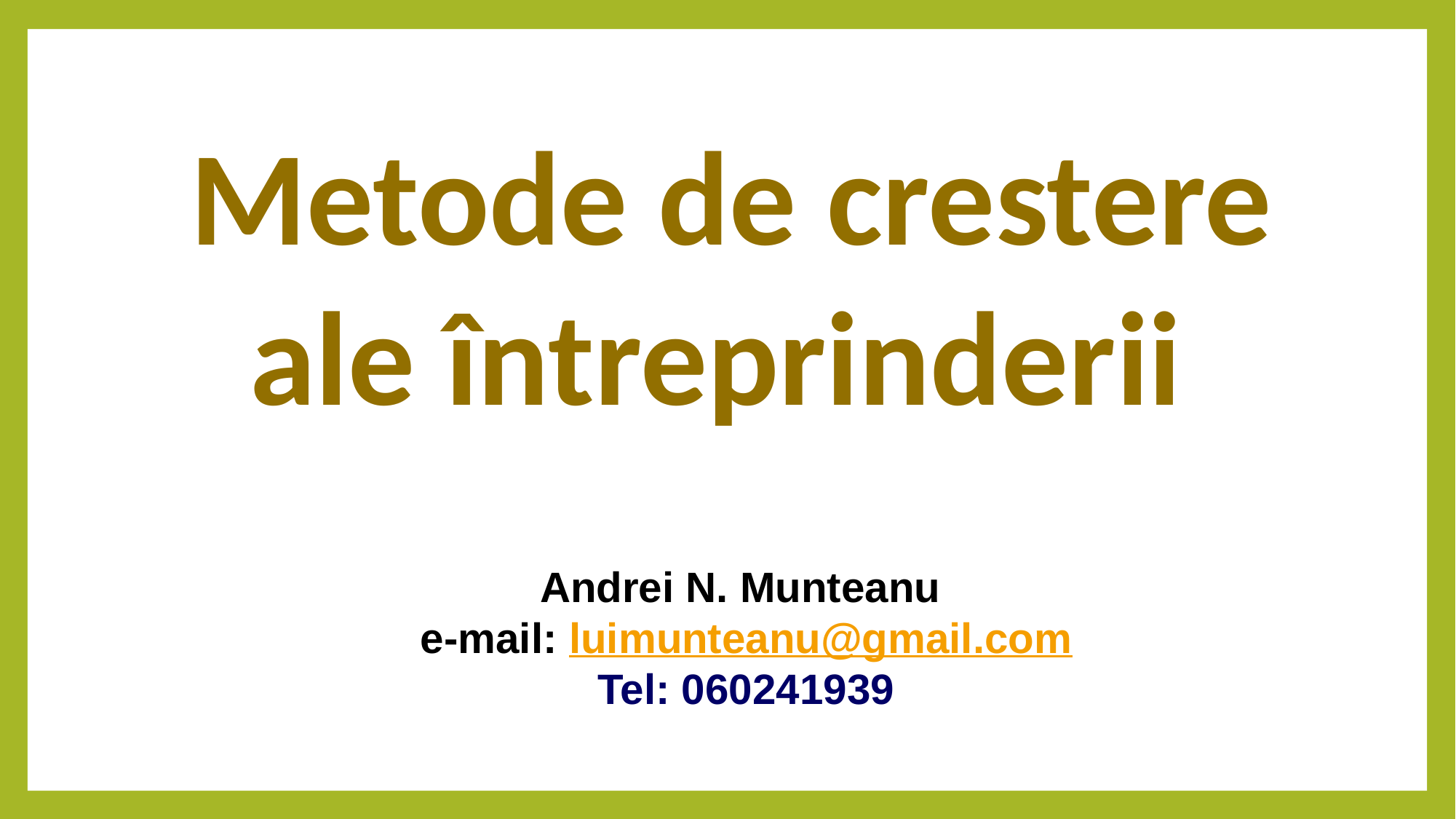

Metode de crestere
ale întreprinderii
Andrei N. Munteanu
e-mail: luimunteanu@gmail.com
Tel: 060241939